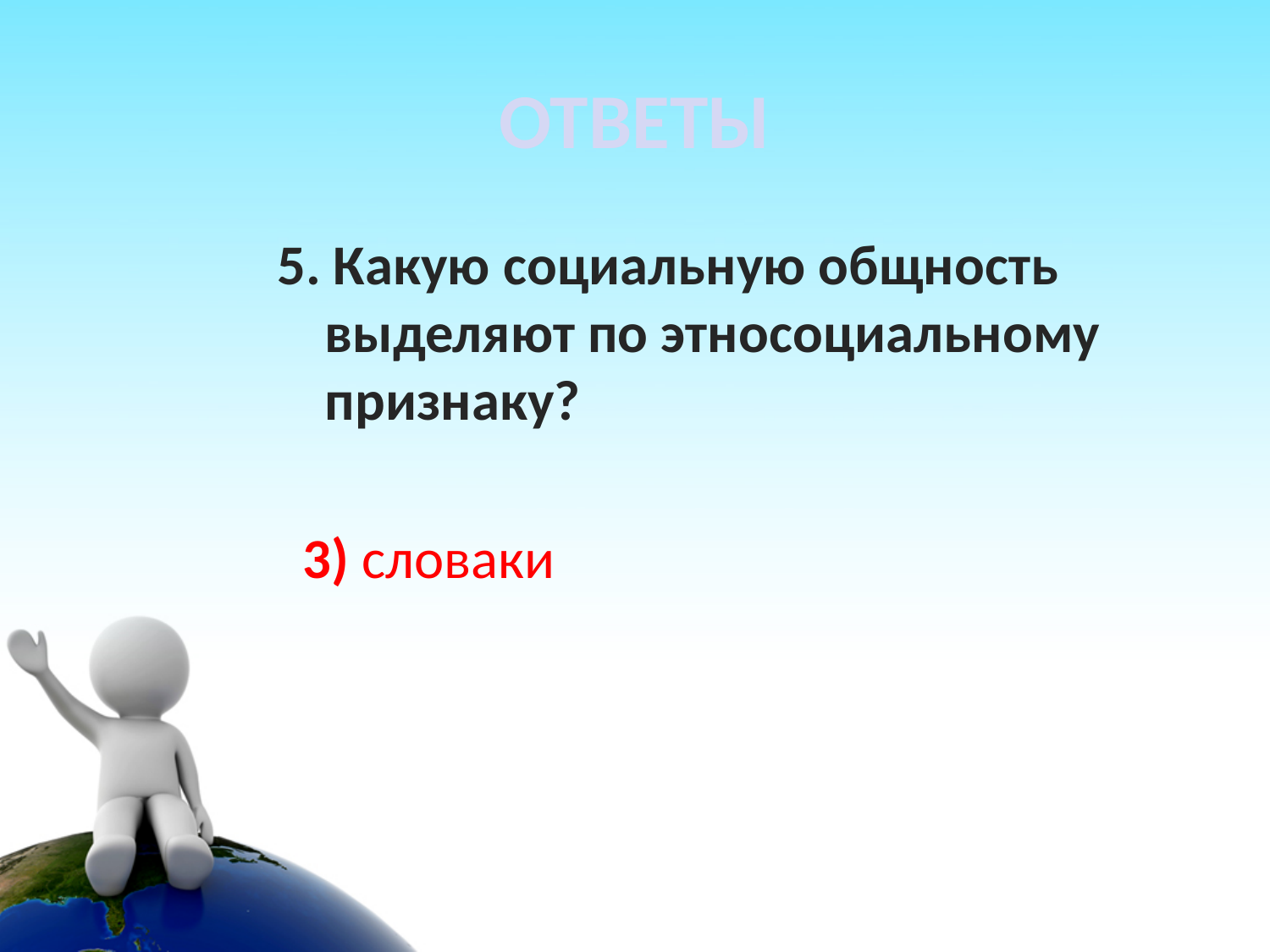

# ОТВЕТЫ
5. Какую социальную общность выделяют по этносоциальному признаку?

  3) словаки